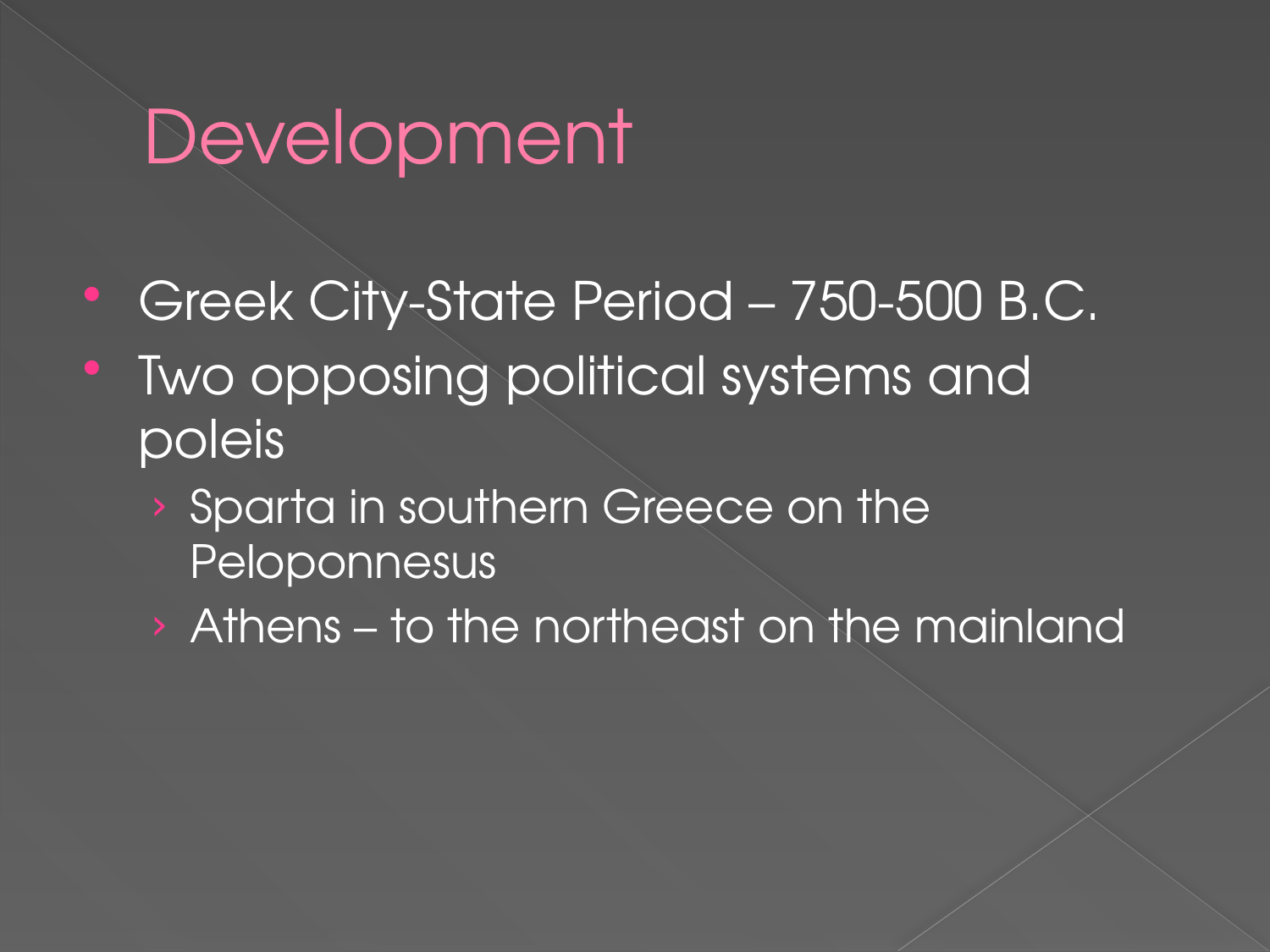

# Development
Greek City-State Period – 750-500 B.C.
Two opposing political systems and poleis
Sparta in southern Greece on the Peloponnesus
Athens – to the northeast on the mainland